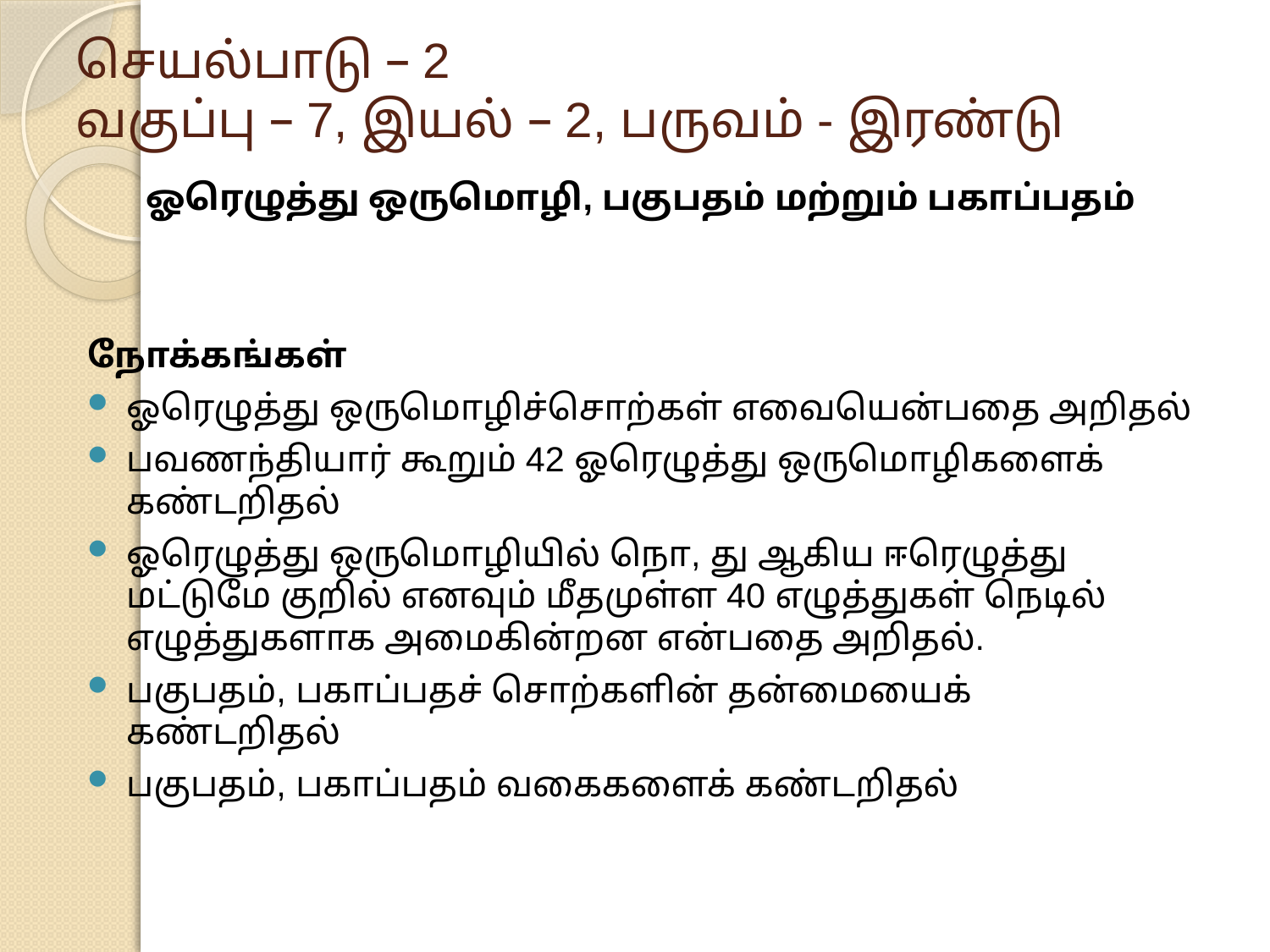

# செயல்பாடு – 2 வகுப்பு – 7, இயல் – 2, பருவம் - இரண்டு
ஓரெழுத்து ஒருமொழி, பகுபதம் மற்றும் பகாப்பதம்

நோக்கங்கள்
ஓரெழுத்து ஒருமொழிச்சொற்கள் எவையென்பதை அறிதல்
பவணந்தியார் கூறும் 42 ஓரெழுத்து ஒருமொழிகளைக் கண்டறிதல்
ஓரெழுத்து ஒருமொழியில் நொ, து ஆகிய ஈரெழுத்து மட்டுமே குறில் எனவும் மீதமுள்ள 40 எழுத்துகள் நெடில் எழுத்துகளாக அமைகின்றன என்பதை அறிதல்.
பகுபதம், பகாப்பதச் சொற்களின் தன்மையைக் கண்டறிதல்
பகுபதம், பகாப்பதம் வகைகளைக் கண்டறிதல்